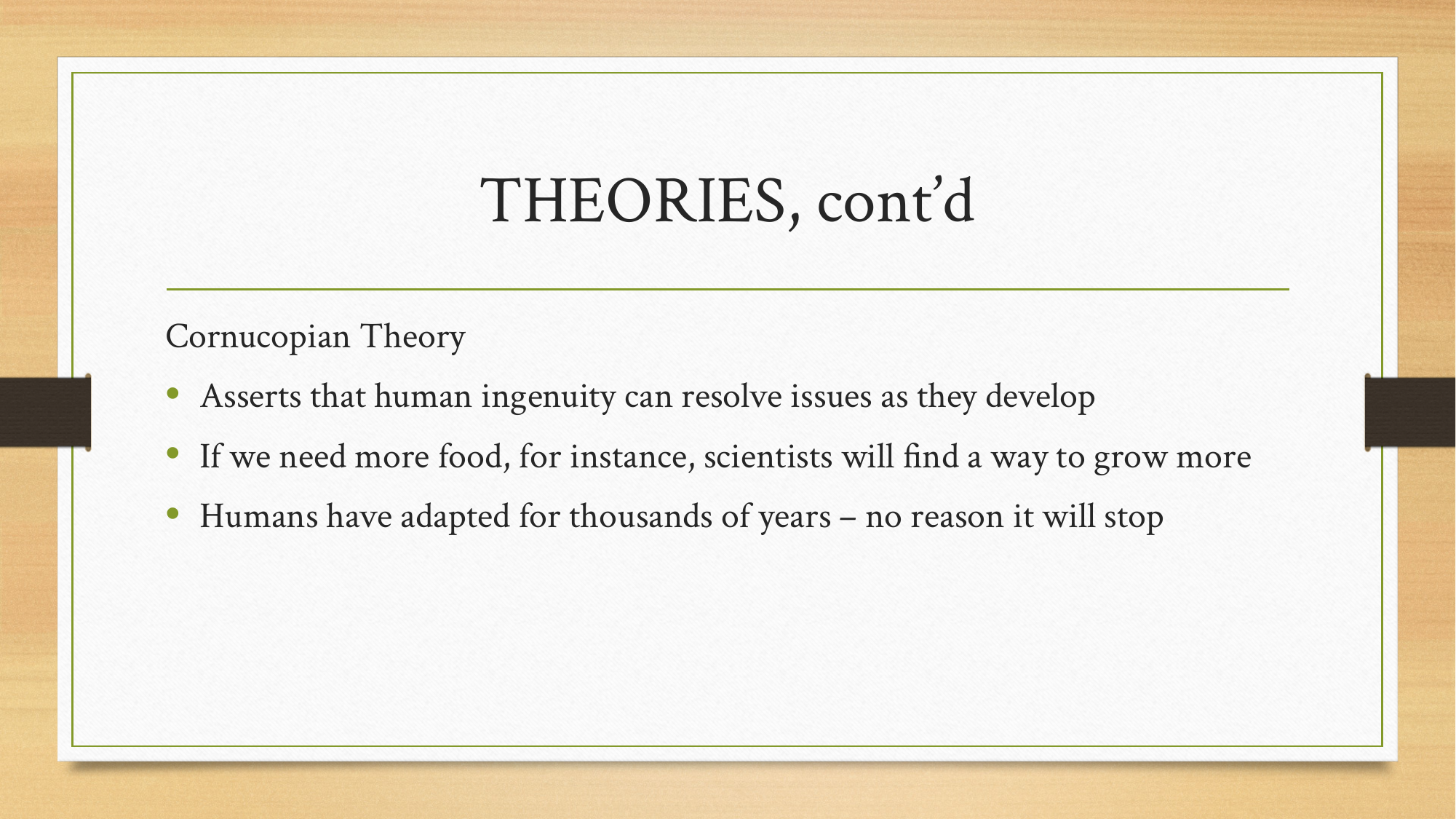

# THEORIES, cont’d
Cornucopian Theory
Asserts that human ingenuity can resolve issues as they develop
If we need more food, for instance, scientists will find a way to grow more
Humans have adapted for thousands of years – no reason it will stop